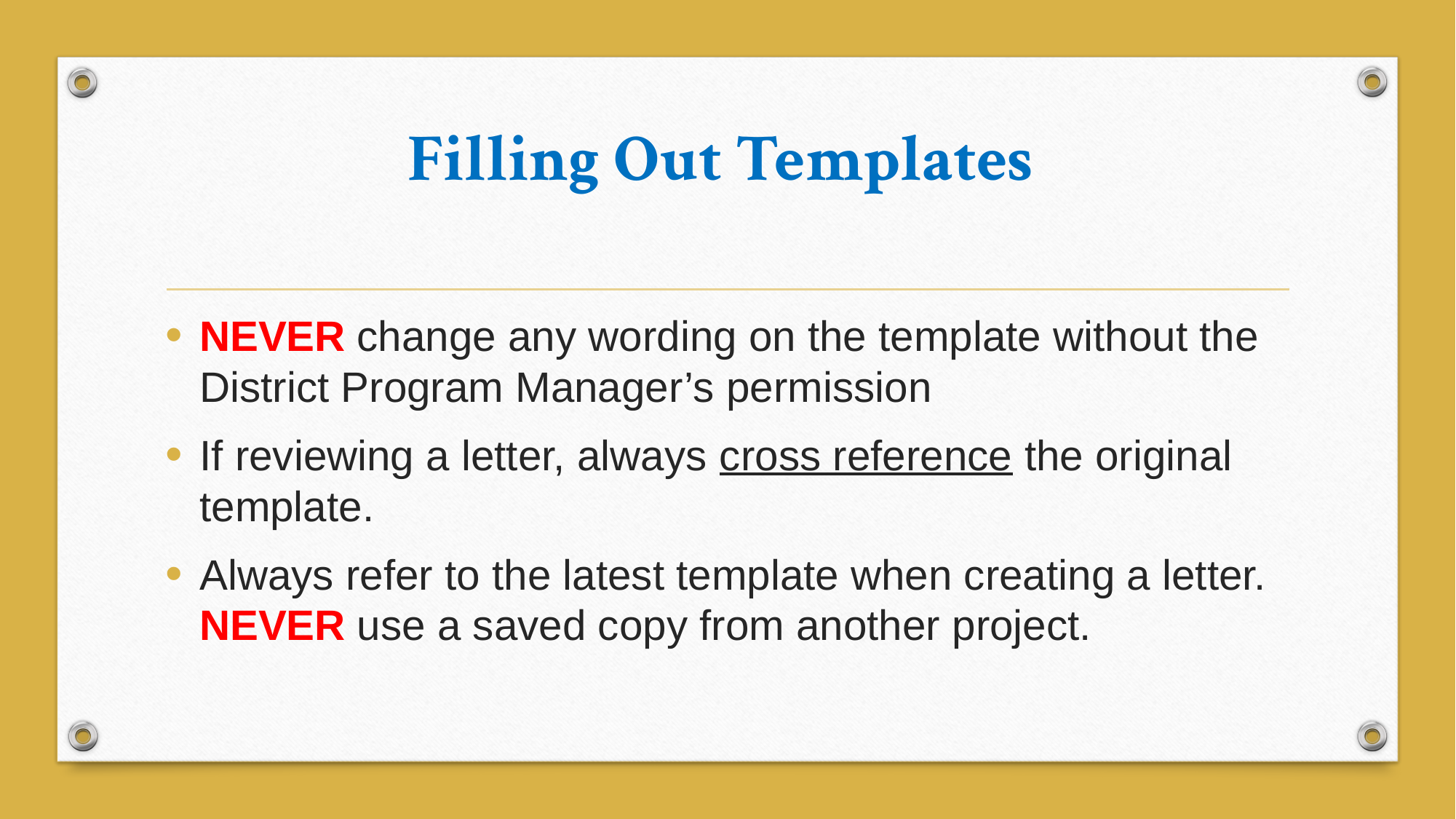

# Filling Out Templates
NEVER change any wording on the template without the District Program Manager’s permission
If reviewing a letter, always cross reference the original template.
Always refer to the latest template when creating a letter. NEVER use a saved copy from another project.